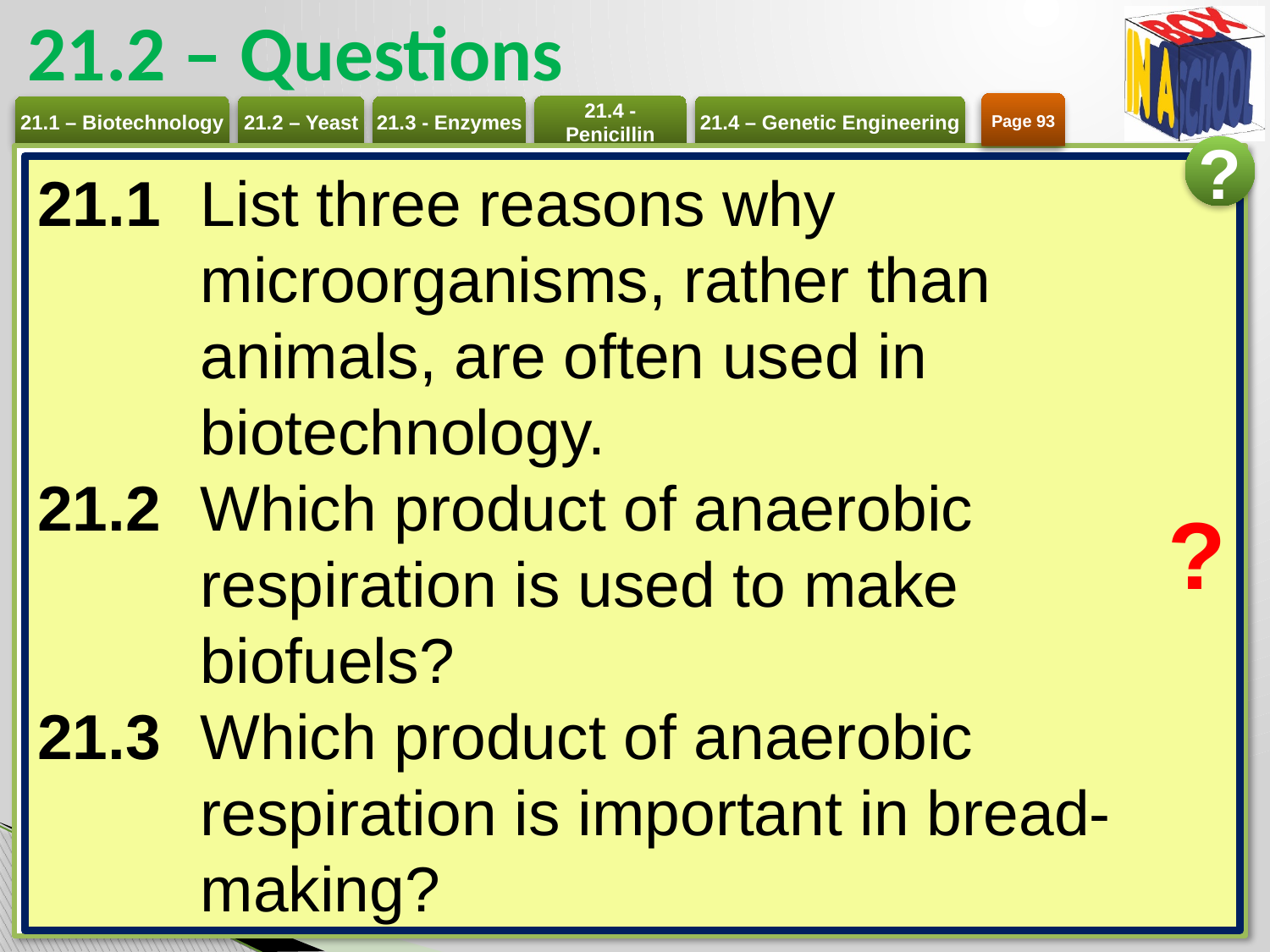

# 21.2 – Questions
Page 93
?
21.1 	List three reasons why microorganisms, rather than animals, are often used in biotechnology.
21.2 	Which product of anaerobic respiration is used to make biofuels?
21.3 	Which product of anaerobic respiration is important in bread-making?
?